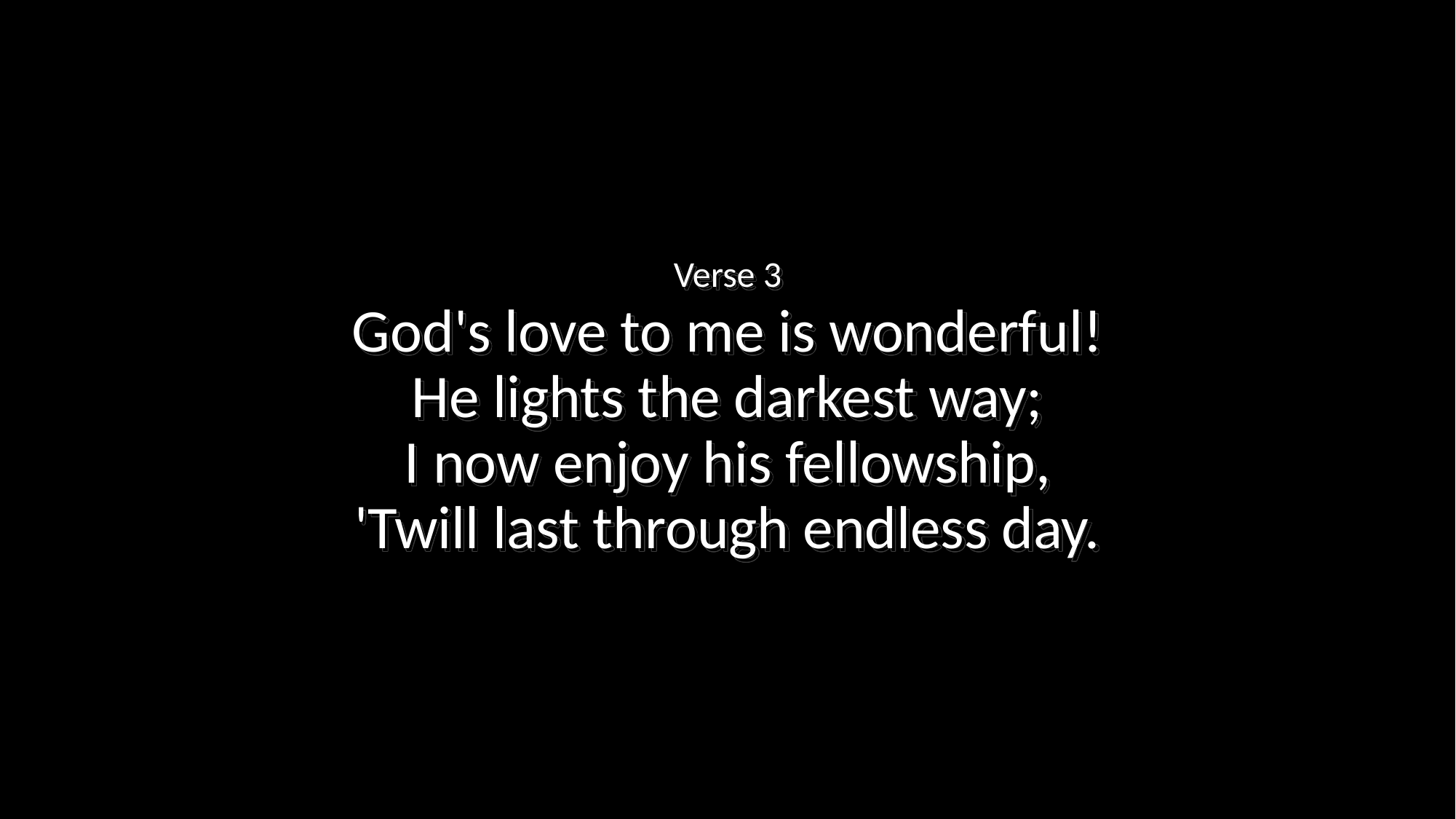

Verse 3
God's love to me is wonderful!
He lights the darkest way;
I now enjoy his fellowship,
'Twill last through endless day.